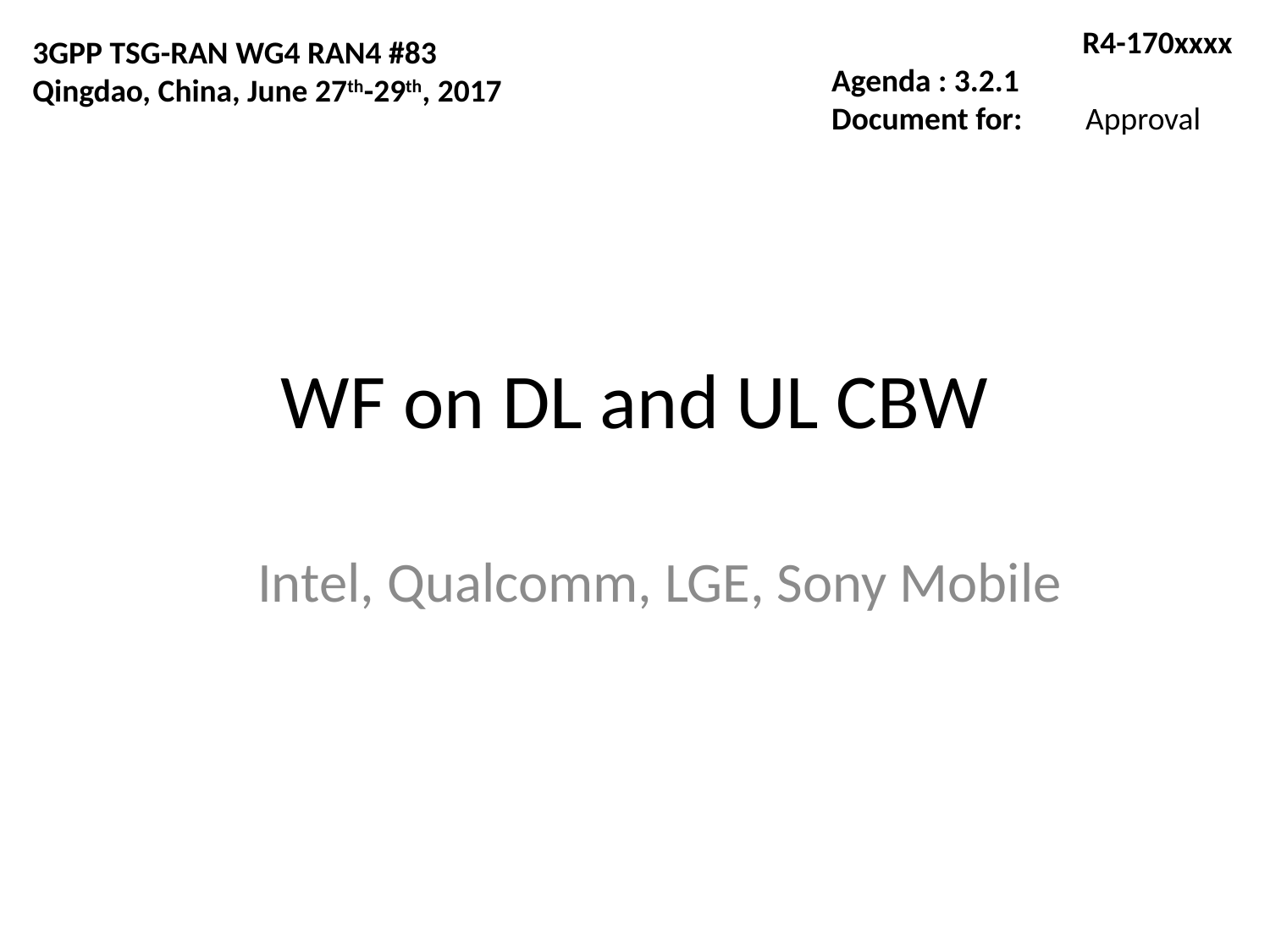

R4-170xxxx
Agenda : 3.2.1
Document for:	Approval
3GPP TSG-RAN WG4 RAN4 #83
Qingdao, China, June 27th-29th, 2017
# WF on DL and UL CBW
Intel, Qualcomm, LGE, Sony Mobile